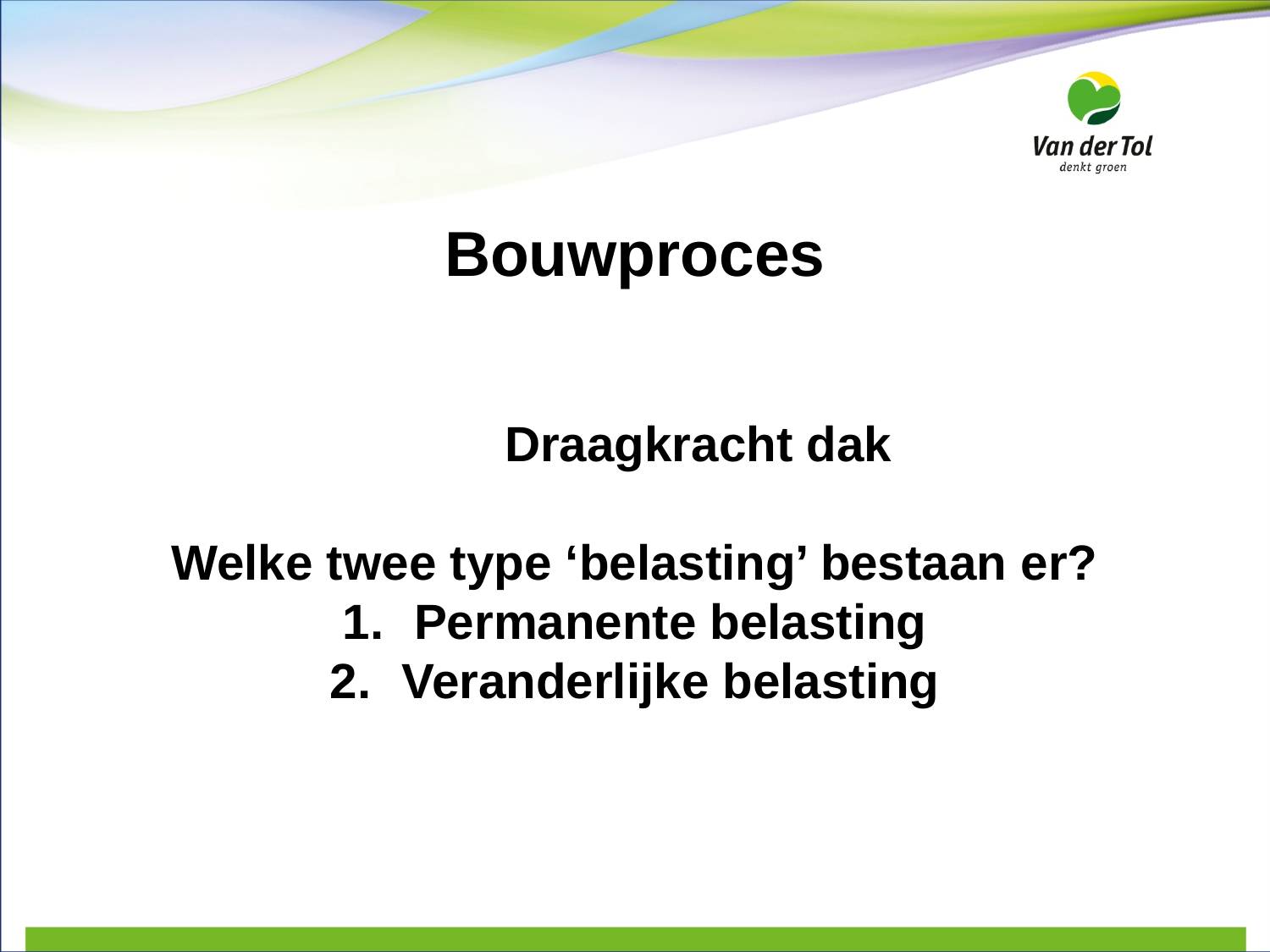

# Bouwproces
	Draagkracht dak

Welke twee type ‘belasting’ bestaan er?
Permanente belasting
Veranderlijke belasting